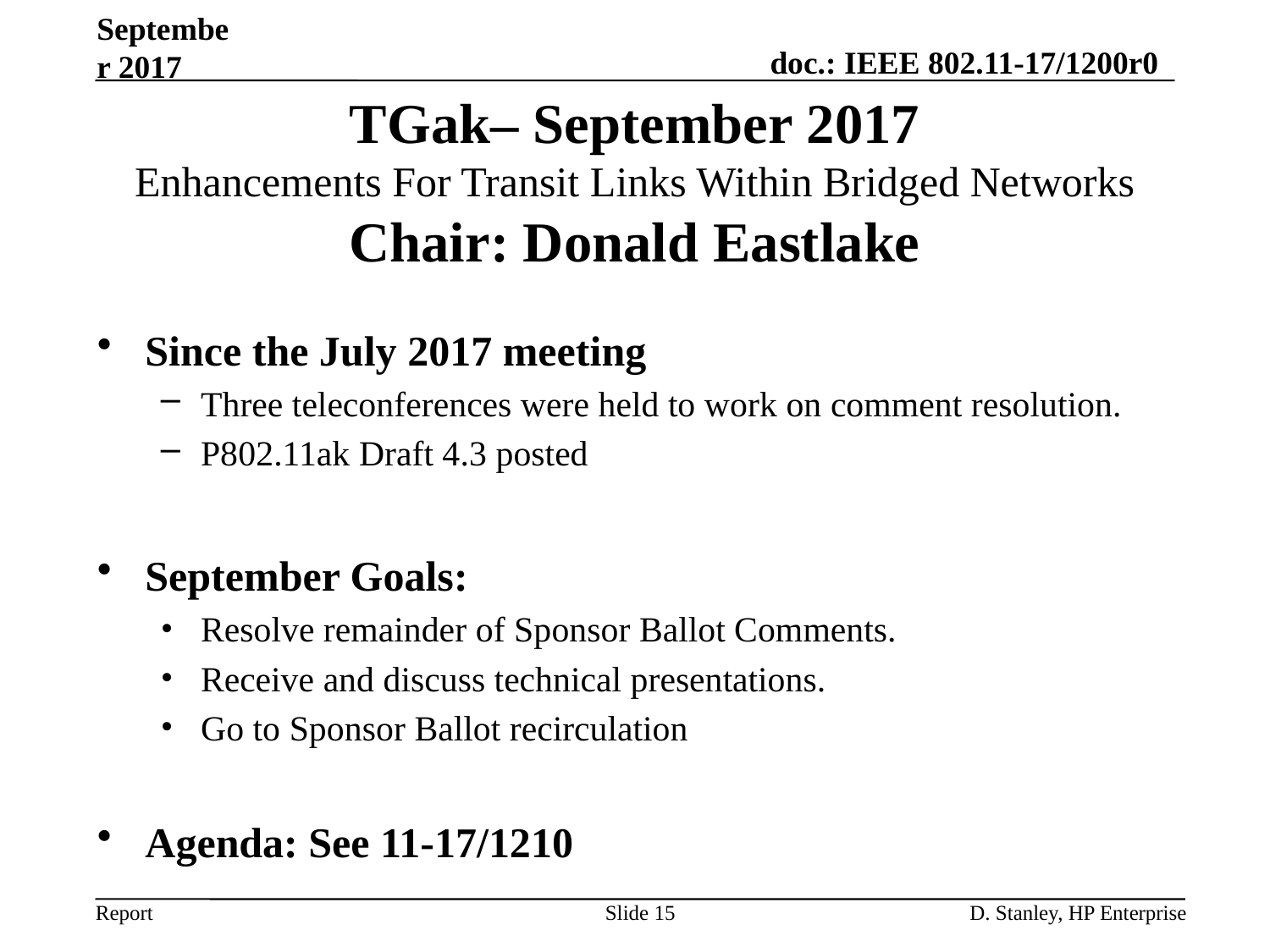

September 2017
# TGak– September 2017 Enhancements For Transit Links Within Bridged Networks Chair: Donald Eastlake
Since the July 2017 meeting
Three teleconferences were held to work on comment resolution.
P802.11ak Draft 4.3 posted

September Goals:
Resolve remainder of Sponsor Ballot Comments.
Receive and discuss technical presentations.
Go to Sponsor Ballot recirculation

Agenda: See 11-17/1210

Slide 15
D. Stanley, HP Enterprise